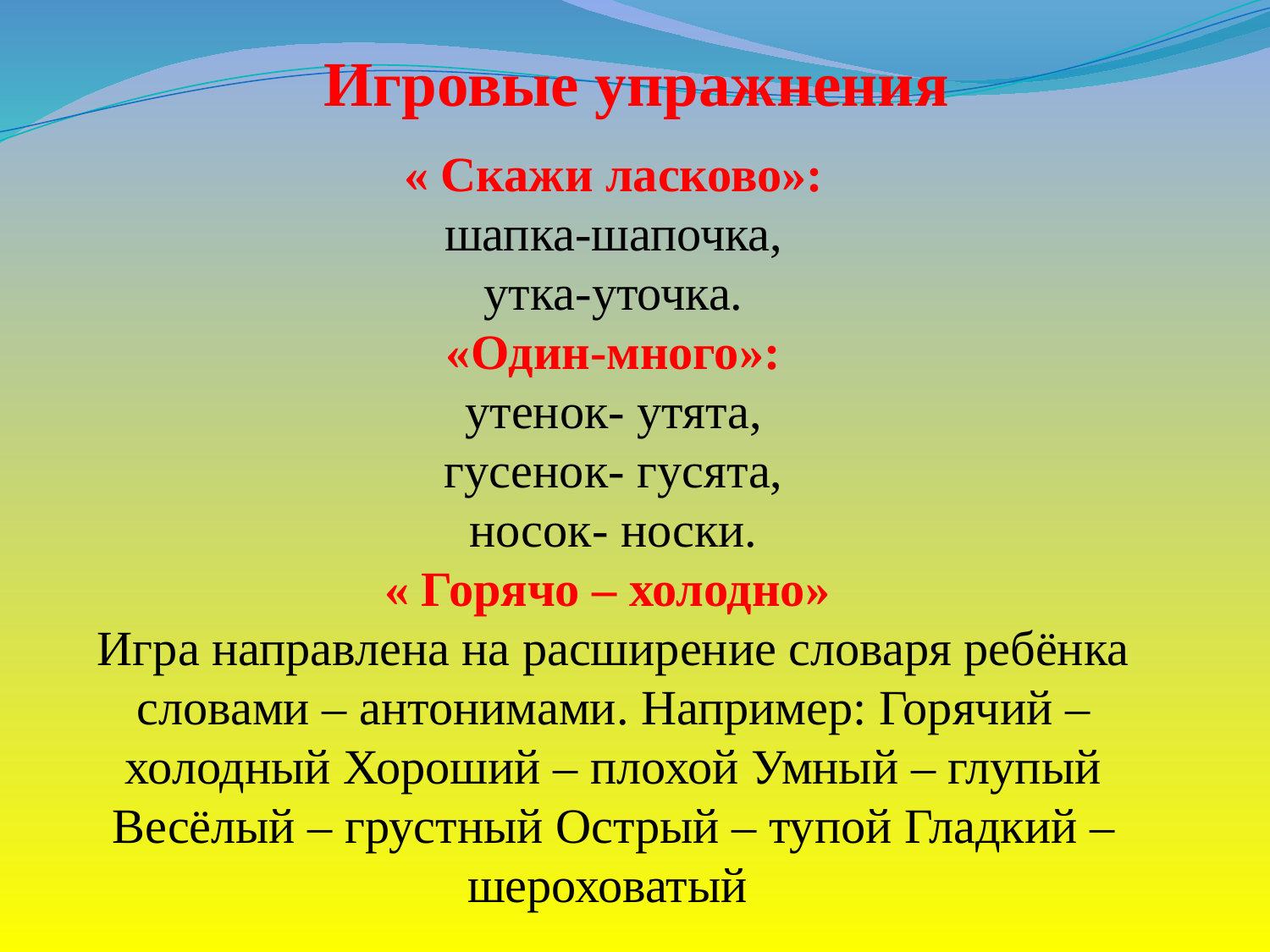

Игровые упражнения
« Скажи ласково»:
шапка-шапочка,
утка-уточка.
«Один-много»:
утенок- утята,
гусенок- гусята,
носок- носки.
« Горячо – холодно»
Игра направлена на расширение словаря ребёнка словами – антонимами. Например: Горячий – холодный Хороший – плохой Умный – глупый Весёлый – грустный Острый – тупой Гладкий – шероховатый